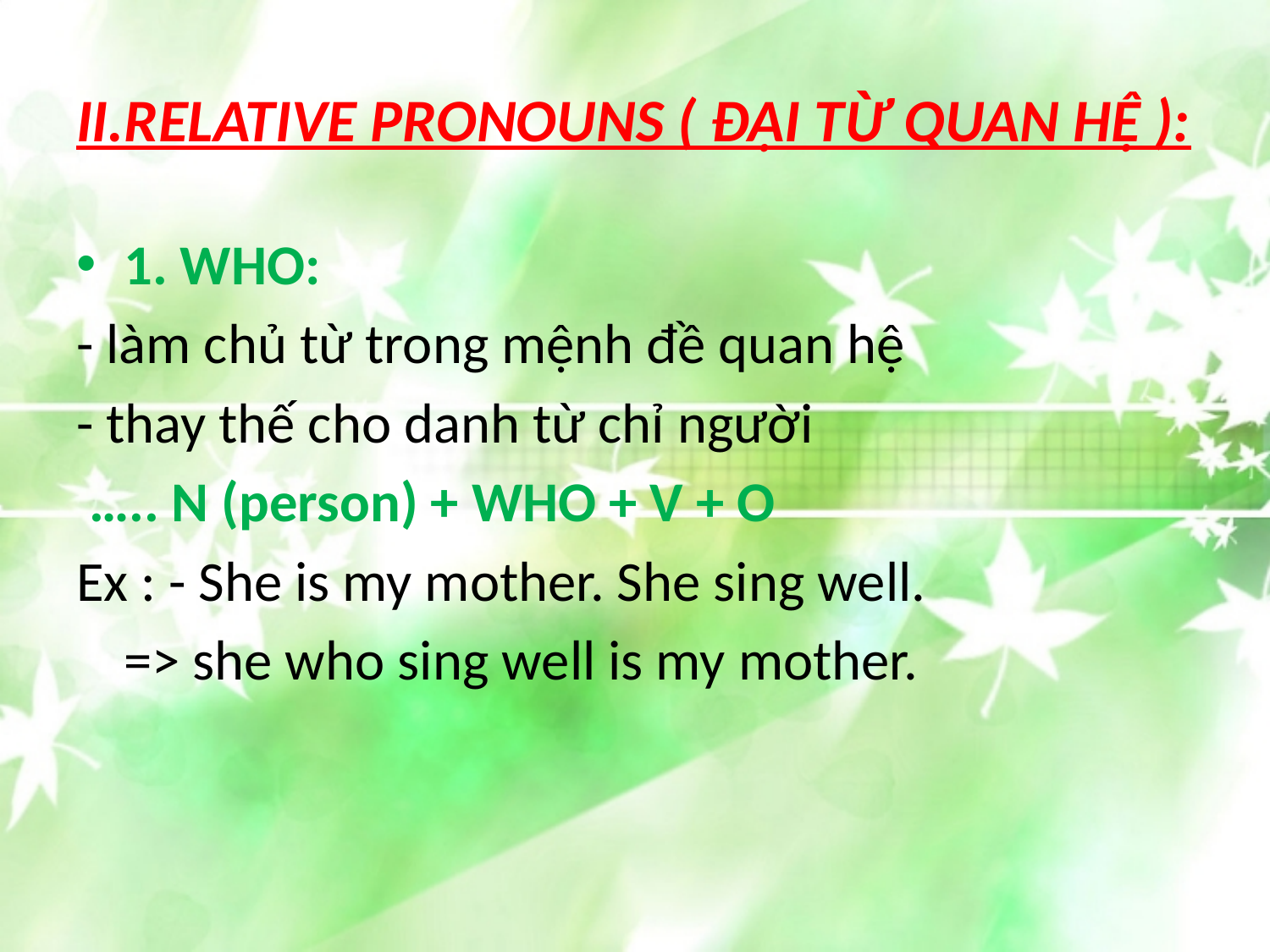

# II.RELATIVE PRONOUNS ( ĐẠI TỪ QUAN HỆ ):
1. WHO:
- làm chủ từ trong mệnh đề quan hệ
- thay thế cho danh từ chỉ người
 ….. N (person) + WHO + V + O
Ex : - She is my mother. She sing well.
	=> she who sing well is my mother.